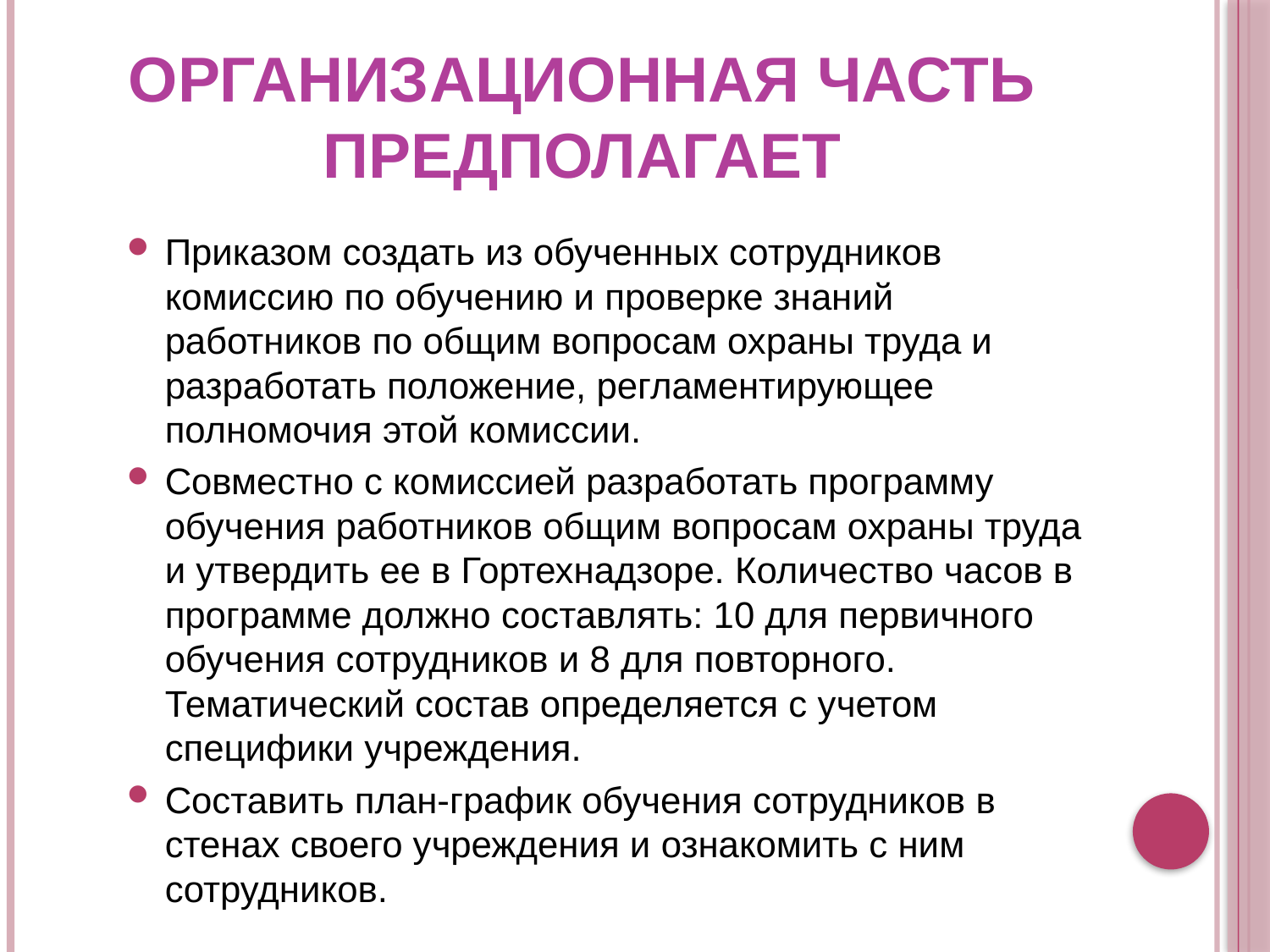

# Организационная часть предполагает
Приказом создать из обученных сотрудников комиссию по обучению и проверке знаний работников по общим вопросам охраны труда и разработать положение, регламентирующее полномочия этой комиссии.
Совместно с комиссией разработать программу обучения работников общим вопросам охраны труда и утвердить ее в Гортехнадзоре. Количество часов в программе должно составлять: 10 для первичного обучения сотрудников и 8 для повторного. Тематический состав определяется с учетом специфики учреждения.
Составить план-график обучения сотрудников в стенах своего учреждения и ознакомить с ним сотрудников.